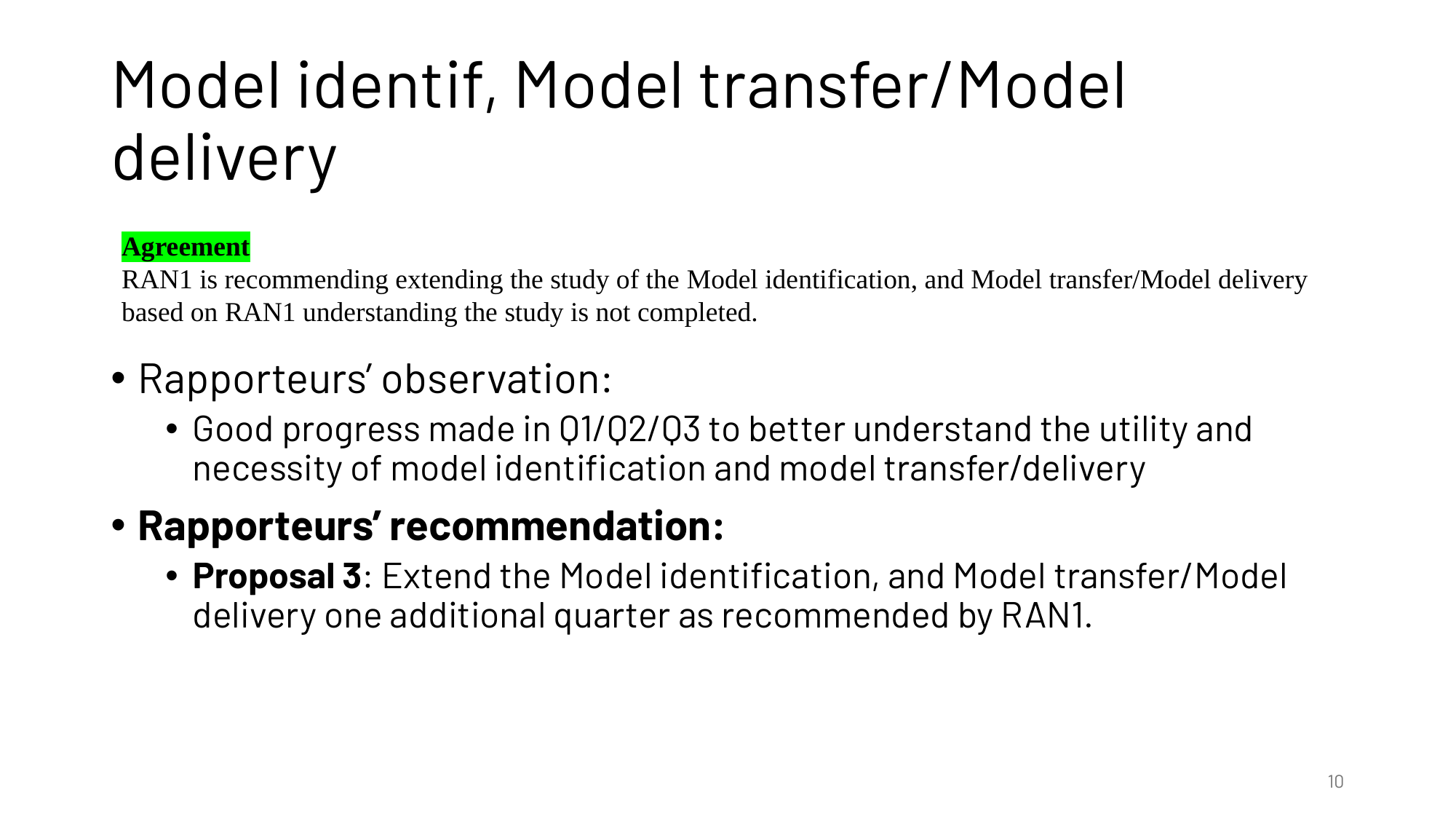

# Model identif, Model transfer/Model delivery
Agreement
RAN1 is recommending extending the study of the Model identification, and Model transfer/Model delivery based on RAN1 understanding the study is not completed.

Rapporteurs’ observation:
Good progress made in Q1/Q2/Q3 to better understand the utility and necessity of model identification and model transfer/delivery
Rapporteurs’ recommendation:
Proposal 3: Extend the Model identification, and Model transfer/Model delivery one additional quarter as recommended by RAN1.
10